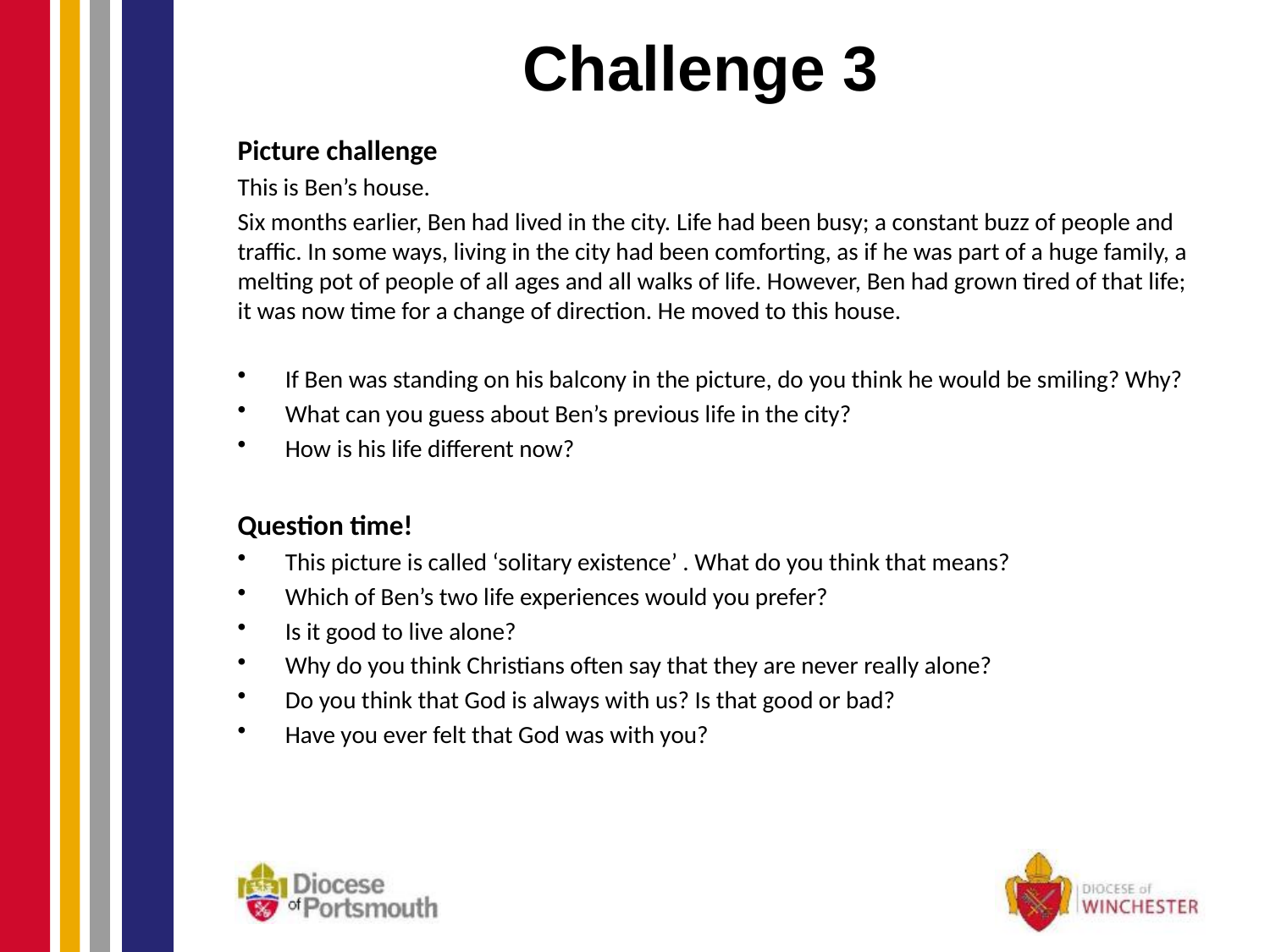

# Challenge 3
Picture challenge
This is Ben’s house.
Six months earlier, Ben had lived in the city. Life had been busy; a constant buzz of people and traffic. In some ways, living in the city had been comforting, as if he was part of a huge family, a melting pot of people of all ages and all walks of life. However, Ben had grown tired of that life; it was now time for a change of direction. He moved to this house.

If Ben was standing on his balcony in the picture, do you think he would be smiling? Why?
What can you guess about Ben’s previous life in the city?
How is his life different now?

Question time!
This picture is called ‘solitary existence’ . What do you think that means?
Which of Ben’s two life experiences would you prefer?
Is it good to live alone?
Why do you think Christians often say that they are never really alone?
Do you think that God is always with us? Is that good or bad?
Have you ever felt that God was with you?